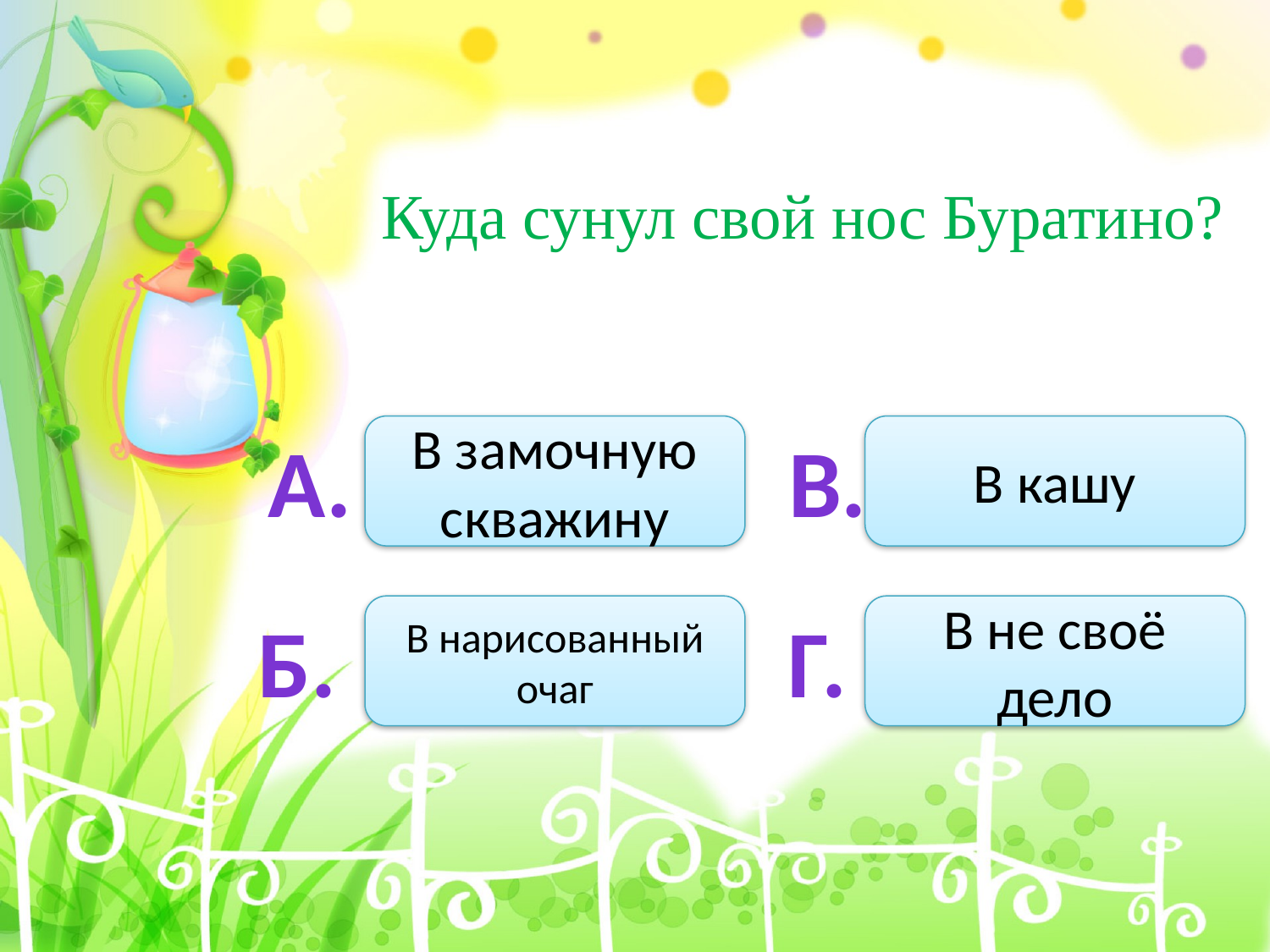

Куда сунул свой нос Буратино?
А.
В замочную скважину
В.
В кашу
Б.
В нарисованный очаг
Г.
В не своё дело